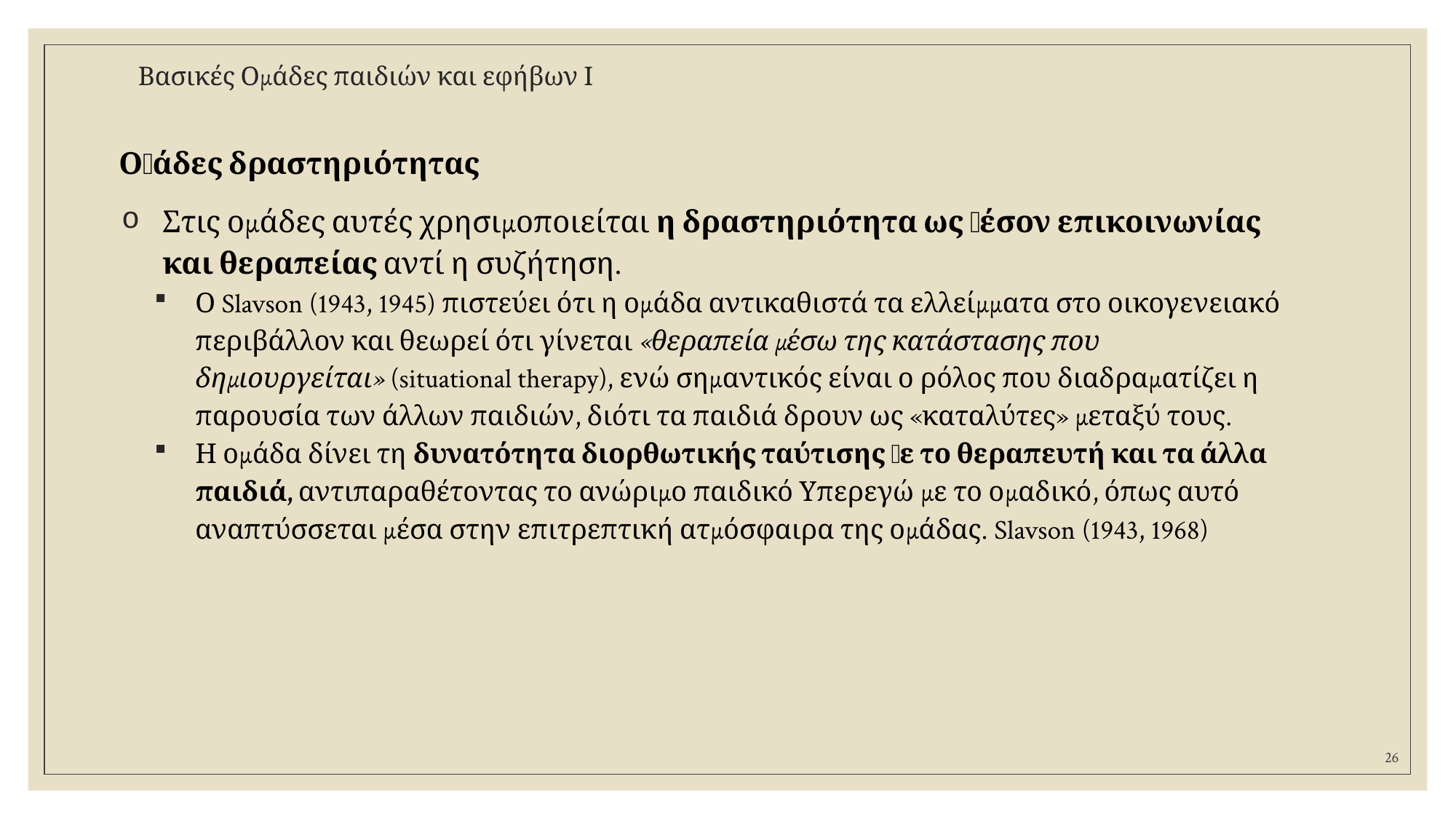

# Βασικές Ομάδες παιδιών και εφήβων Ι
 Ομάδες δραστηριότητας
Στις ομάδες αυτές χρησιμοποιείται η δραστηριότητα ως μέσον επικοινωνίας και θεραπείας αντί η συζήτηση.
Ο Slavson (1943, 1945) πιστεύει ότι η ομάδα αντικαθιστά τα ελλείμματα στο οικογενειακό περιβάλλον και θεωρεί ότι γίνεται «θεραπεία μέσω της κατάστασης που δημιουργείται» (situational therapy), ενώ σημαντικός είναι ο ρόλος που διαδραματίζει η παρουσία των άλλων παιδιών, διότι τα παιδιά δρουν ως «καταλύτες» μεταξύ τους.
Η ομάδα δίνει τη δυνατότητα διορθωτικής ταύτισης με το θεραπευτή και τα άλλα παιδιά, αντιπαραθέτοντας το ανώριμο παιδικό Υπερεγώ με το ομαδικό, όπως αυτό αναπτύσσεται μέσα στην επιτρεπτική ατμόσφαιρα της ομάδας. Slavson (1943, 1968)

26